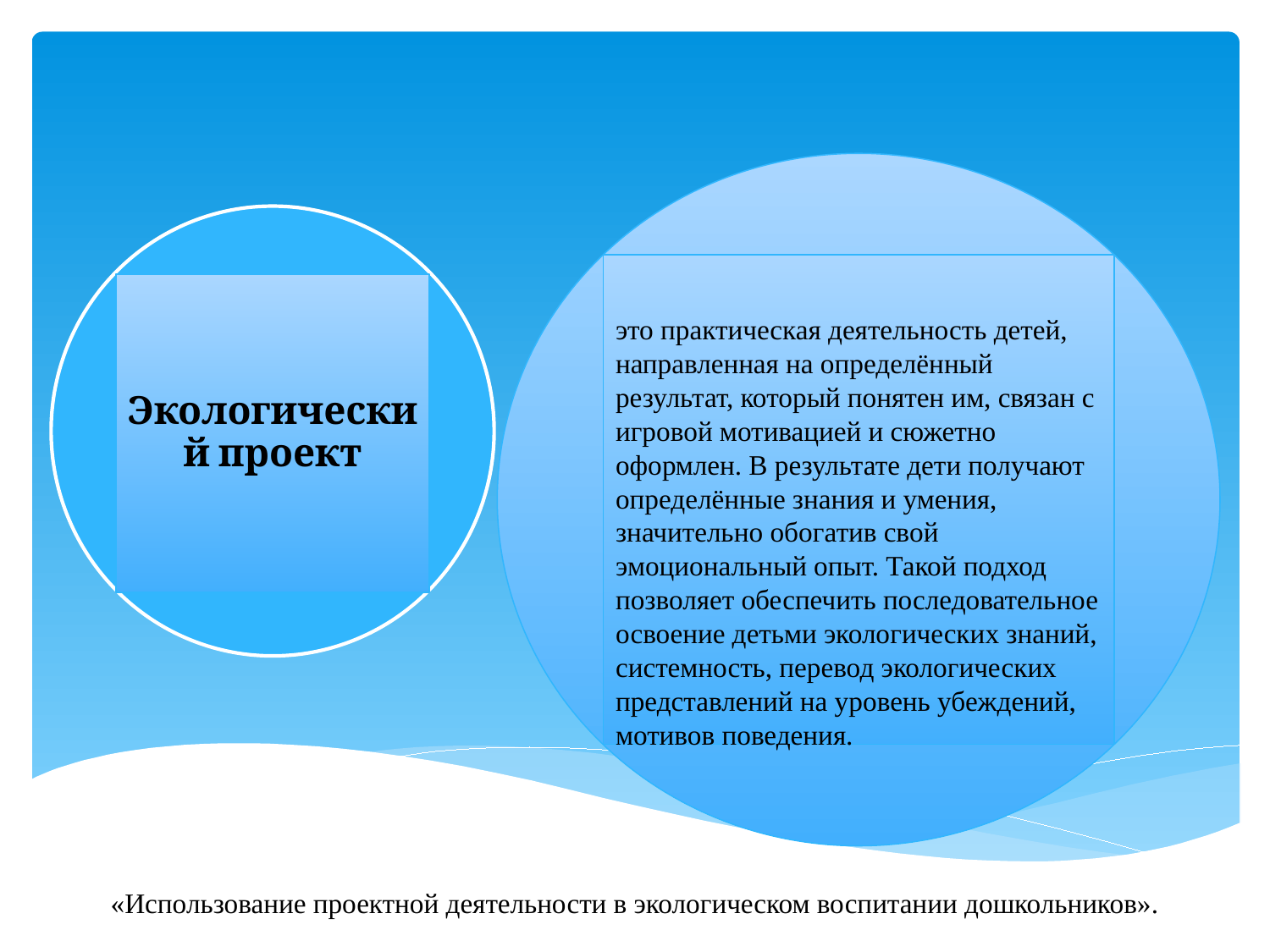

#

Экологический проект

это практическая деятельность детей, направленная на определённый результат, который понятен им, связан с игровой мотивацией и сюжетно оформлен. В результате дети получают определённые знания и умения, значительно обогатив свой эмоциональный опыт. Такой подход позволяет обеспечить последовательное освоение детьми экологических знаний, системность, перевод экологических представлений на уровень убеждений, мотивов поведения.

«Использование проектной деятельности в экологическом воспитании дошкольников».